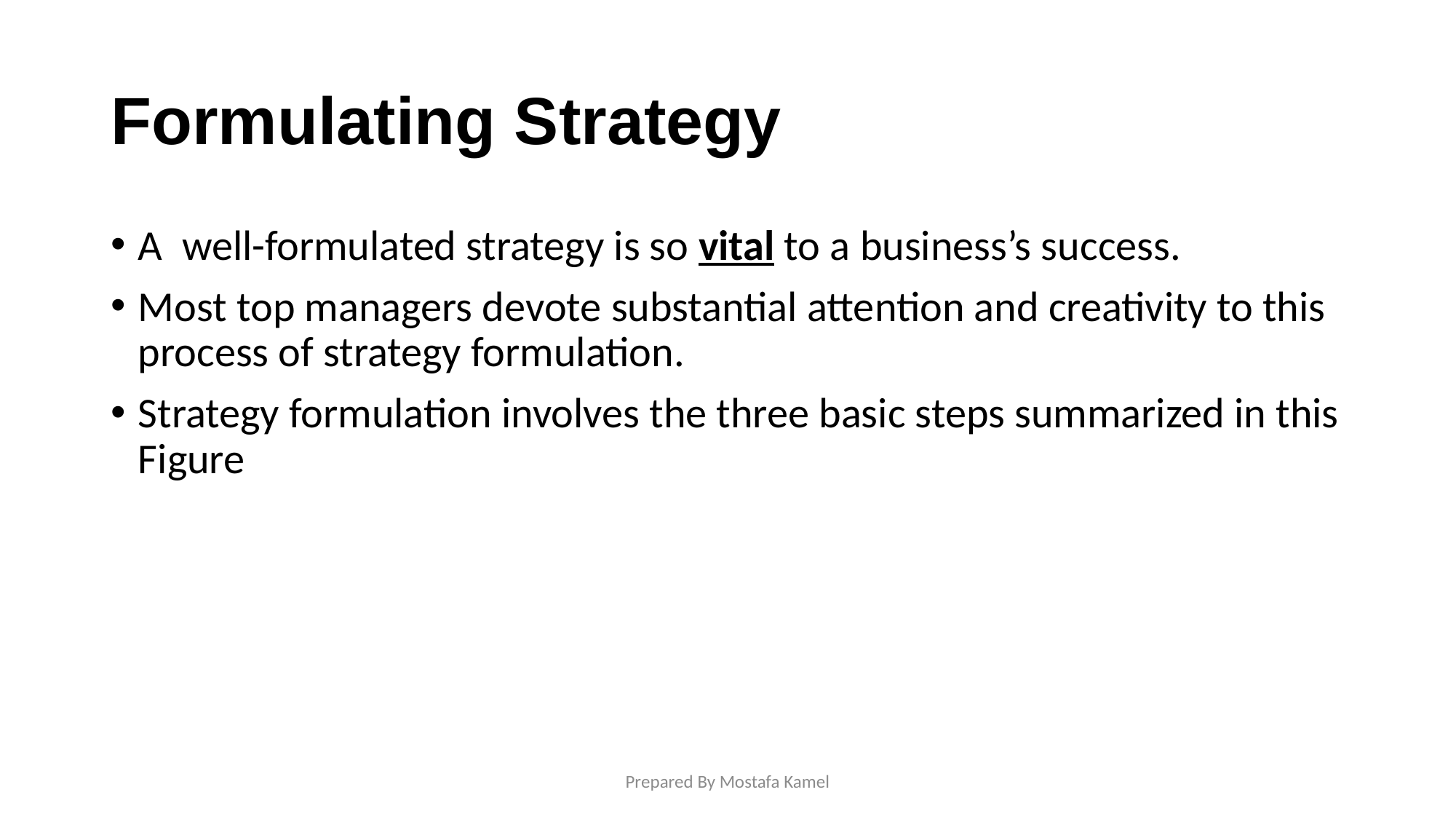

# Formulating Strategy
A  well-formulated strategy is so vital to a business’s success.
Most top managers devote substantial attention and creativity to this process of strategy formulation.
Strategy formulation involves the three basic steps summarized in this Figure

Prepared By Mostafa Kamel